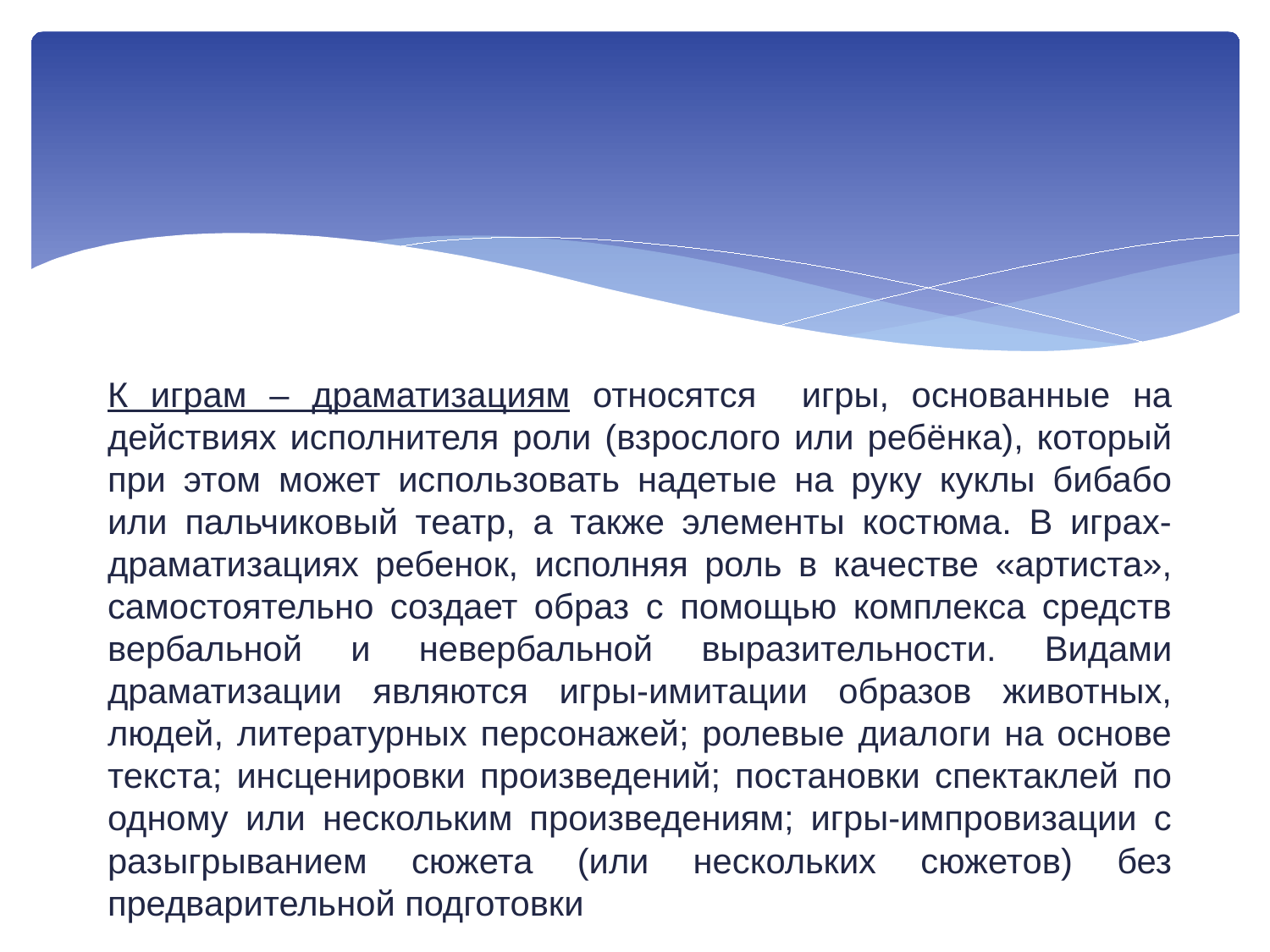

К играм – драматизациям относятся  игры, основанные на действиях исполнителя роли (взрослого или ребёнка), который при этом может использовать надетые на руку куклы бибабо или пальчиковый театр, а также элементы костюма. В играх-драматизациях ребенок, исполняя роль в качестве «артиста», самостоятельно создает образ с помощью комплекса средств вербальной и невербальной выразительности. Видами драматизации являются игры-имитации образов животных, людей, литературных персонажей; ролевые диалоги на основе текста; инсценировки произведений; постановки спектаклей по одному или нескольким произведениям; игры-импровизации с разыгрыванием сюжета (или нескольких сюжетов) без предварительной подготовки